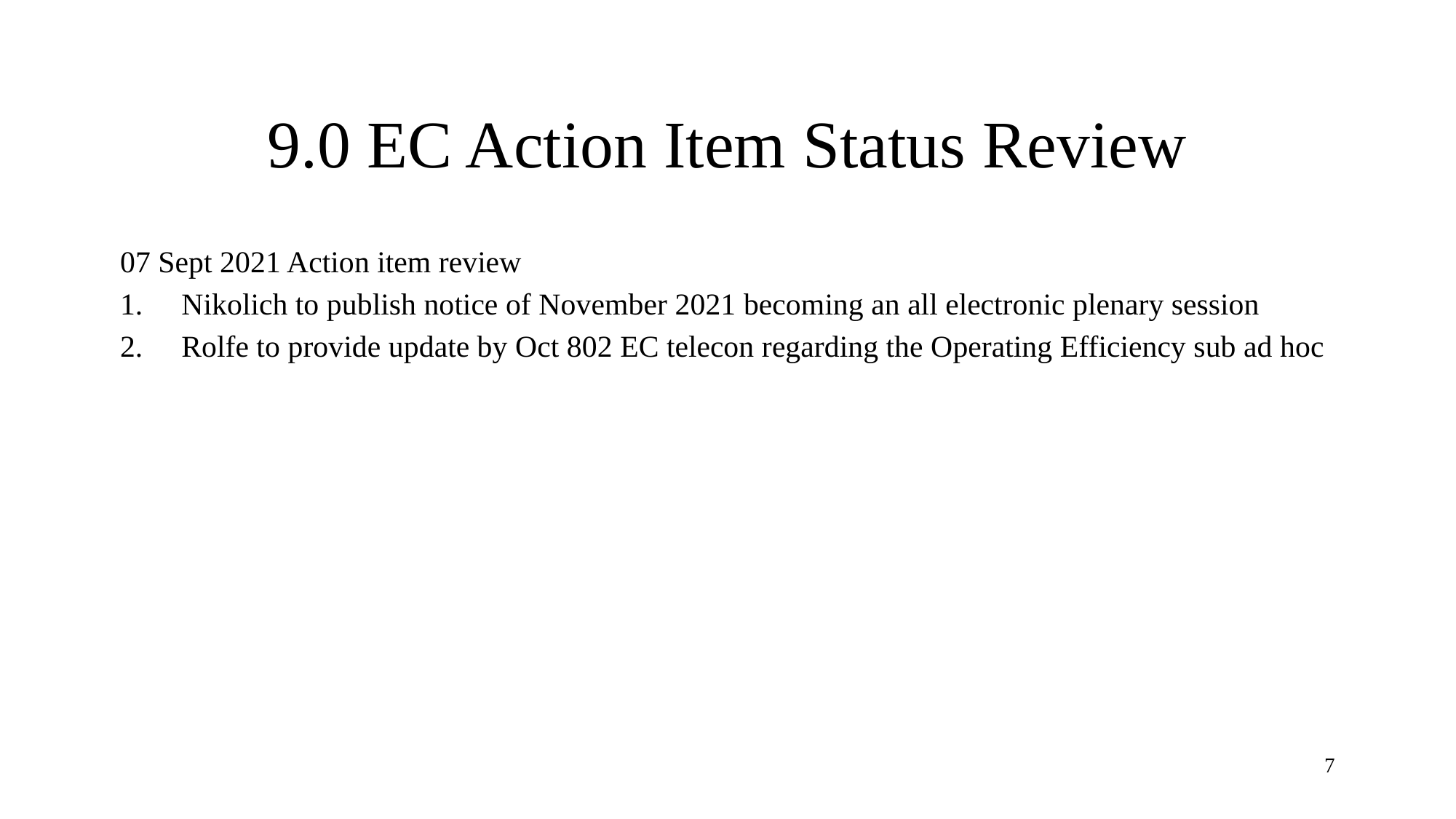

# 9.0 EC Action Item Status Review
07 Sept 2021 Action item review
Nikolich to publish notice of November 2021 becoming an all electronic plenary session
Rolfe to provide update by Oct 802 EC telecon regarding the Operating Efficiency sub ad hoc
7